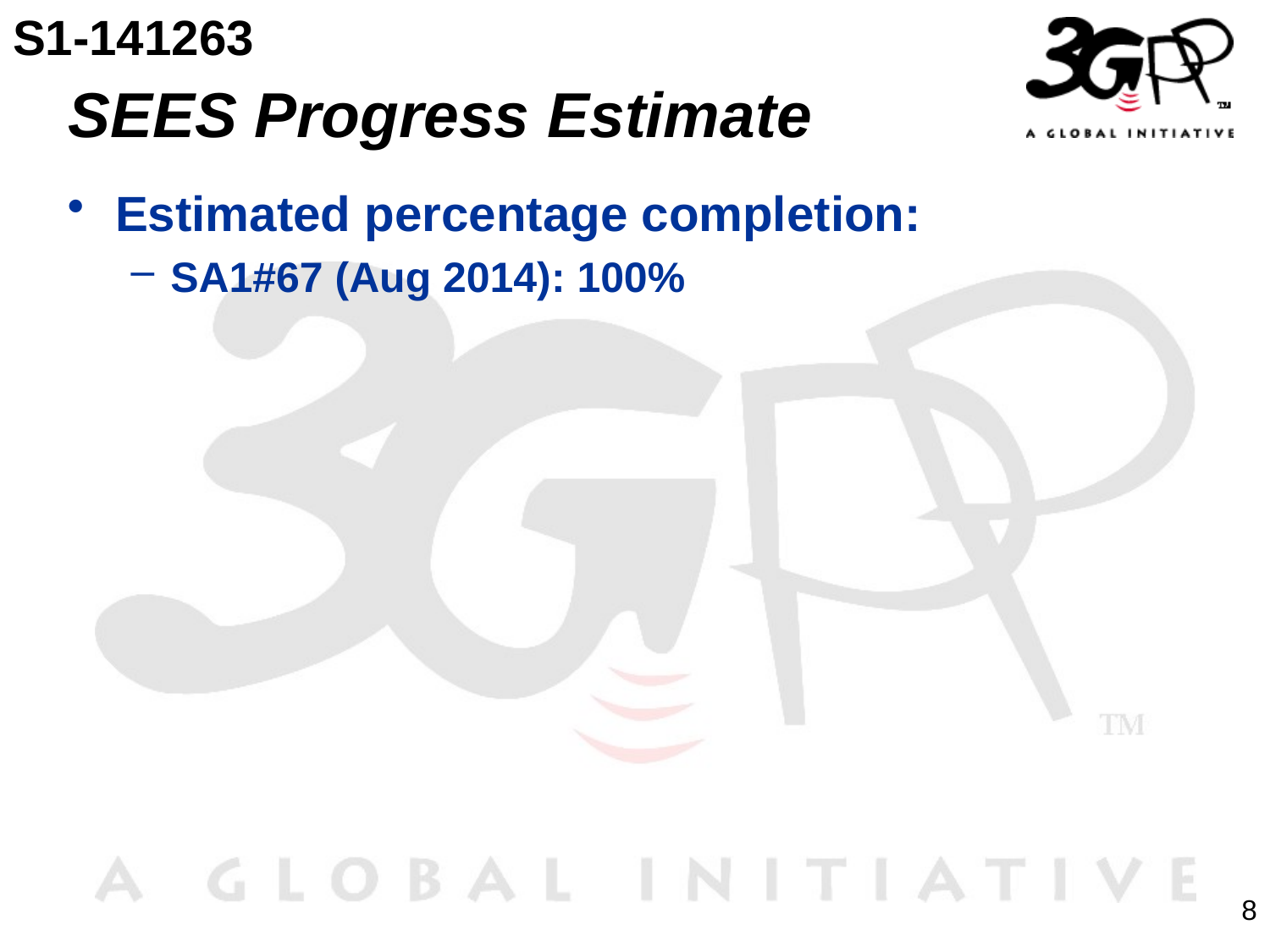

S1-141263
# SEES Progress Estimate
Estimated percentage completion:
SA1#67 (Aug 2014): 100%
8